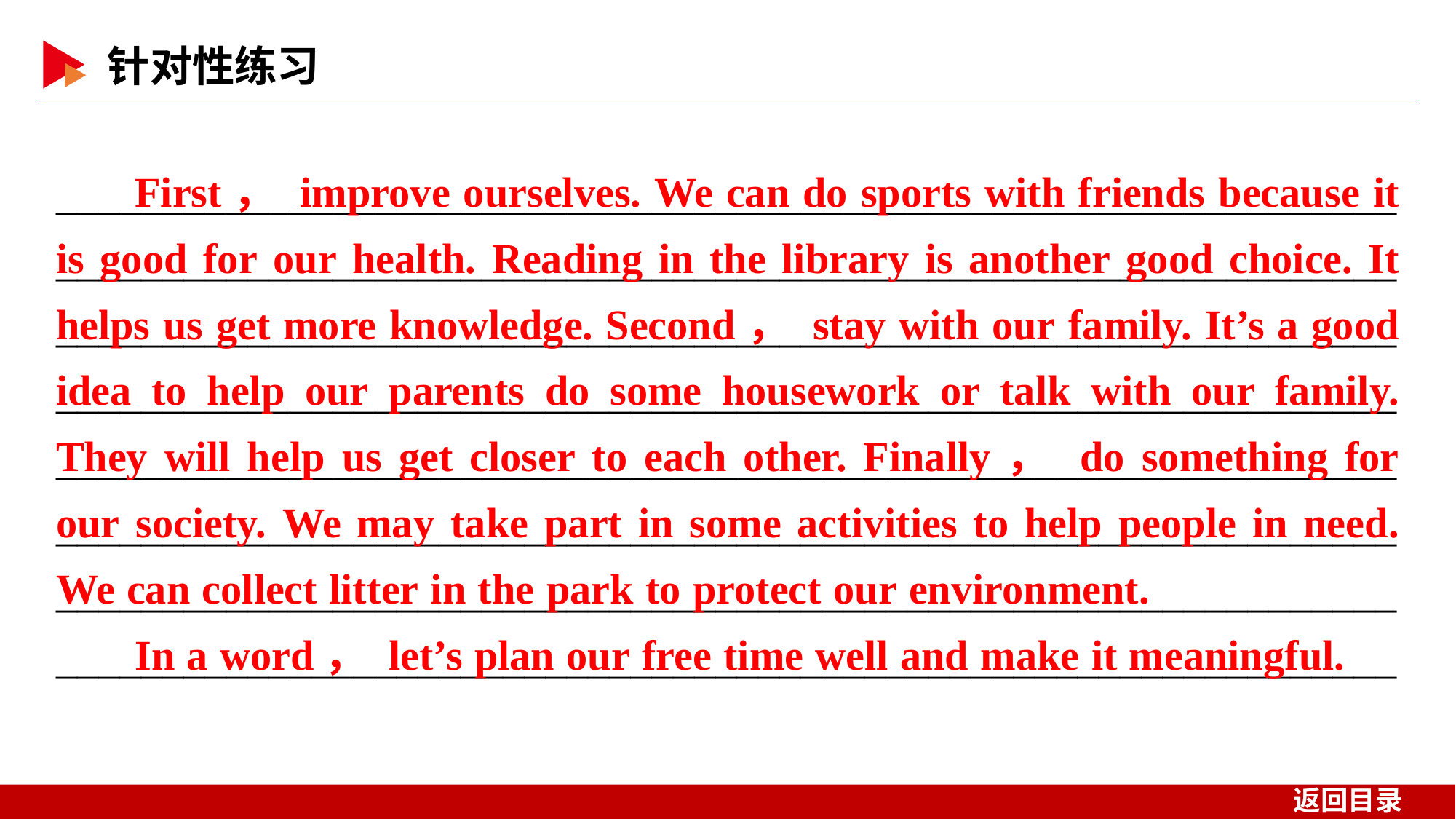

First， improve ourselves. We can do sports with friends because it is good for our health. Reading in the library is another good choice. It helps us get more knowledge. Second， stay with our family. It’s a good idea to help our parents do some housework or talk with our family. They will help us get closer to each other. Finally， do something for our society. We may take part in some activities to help people in need. We can collect litter in the park to protect our environment.
In a word， let’s plan our free time well and make it meaningful.
________________________________________________________________________________________________________________________________________________________________________________________________________________________________________________________________________________________________________________________________________________________________________________________________________________________________________________________________________________________________________________________